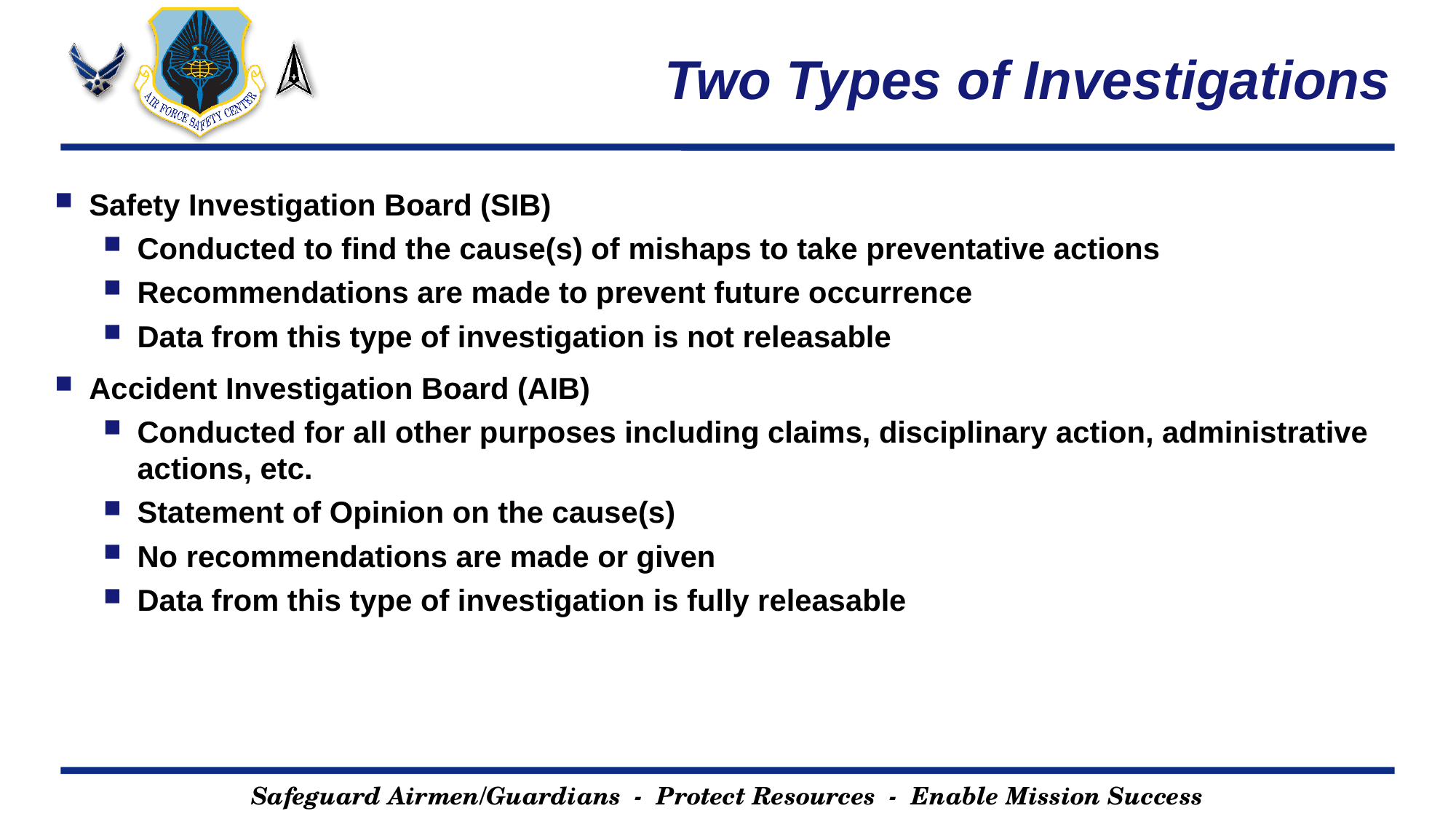

# Two Types of Investigations
Safety Investigation Board (SIB)
Conducted to find the cause(s) of mishaps to take preventative actions
Recommendations are made to prevent future occurrence
Data from this type of investigation is not releasable
Accident Investigation Board (AIB)
Conducted for all other purposes including claims, disciplinary action, administrative actions, etc.
Statement of Opinion on the cause(s)
No recommendations are made or given
Data from this type of investigation is fully releasable